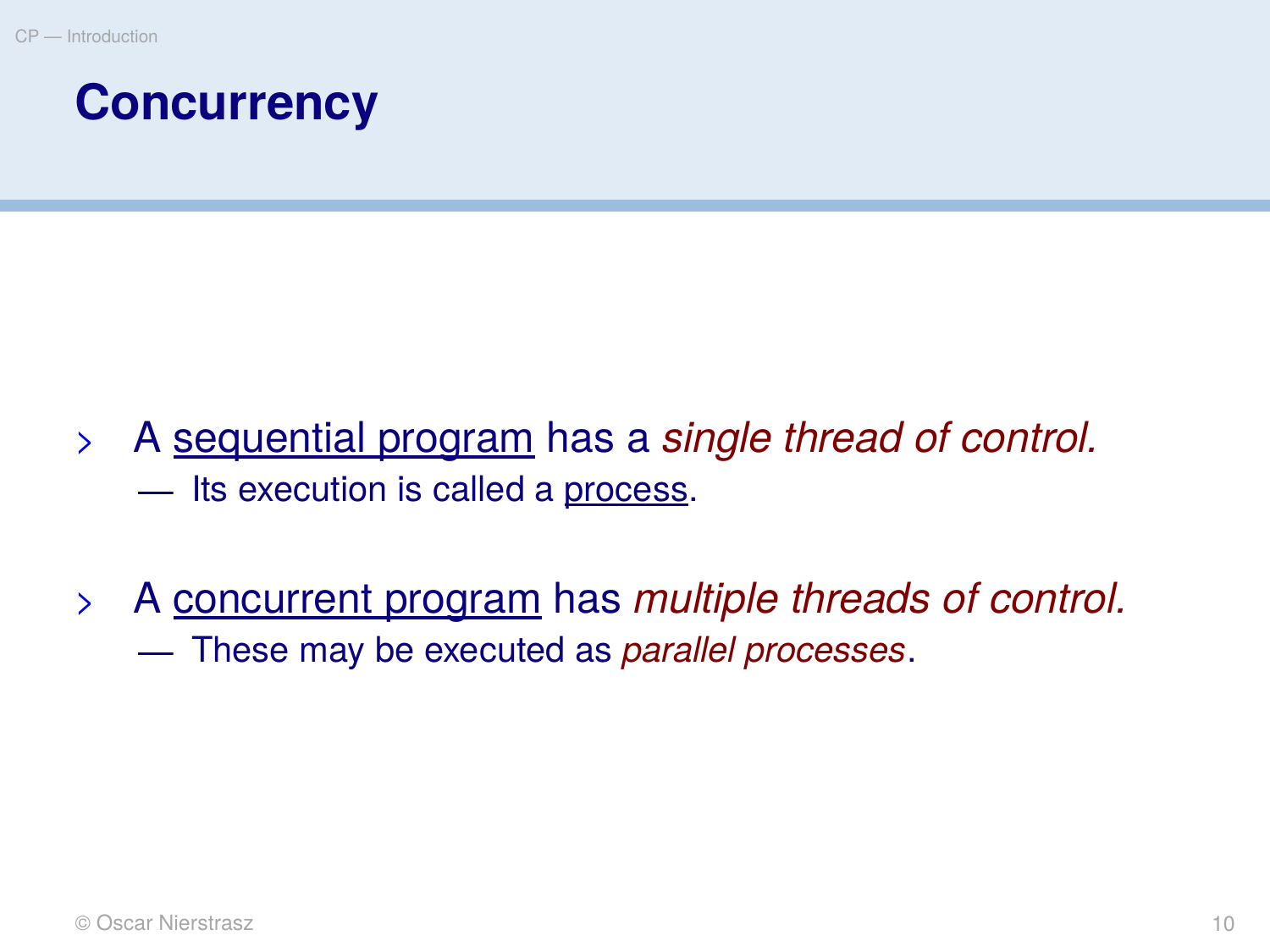

CP — Introduction
# Concurrency
A sequential program has a single thread of control.
Its execution is called a process.

A concurrent program has multiple threads of control.
These may be executed as parallel processes.
© Oscar Nierstrasz
10